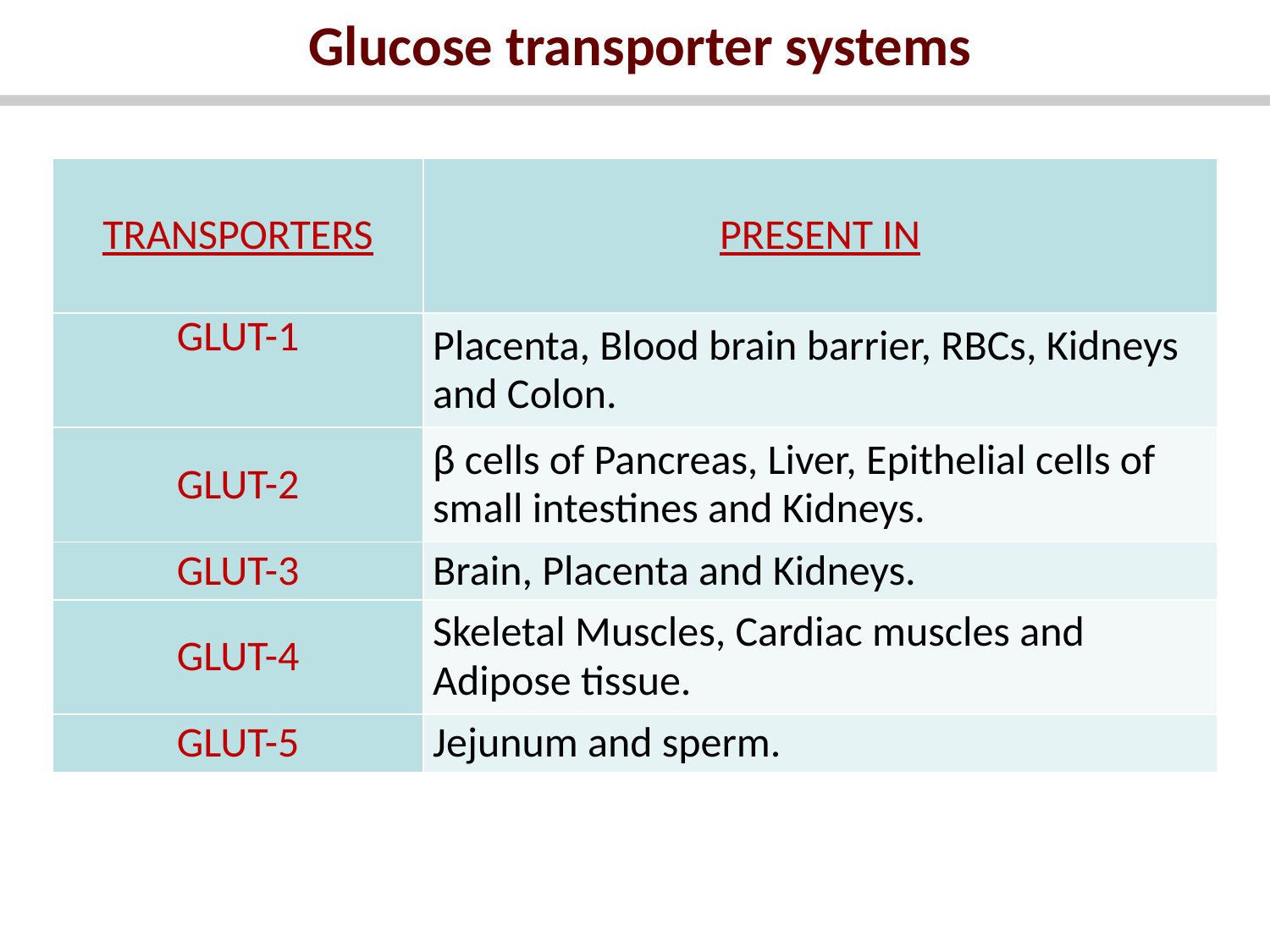

# Glucose transporter systems
| TRANSPORTERS | PRESENT IN |
| --- | --- |
| GLUT-1 | Placenta, Blood brain barrier, RBCs, Kidneys and Colon. |
| GLUT-2 | β cells of Pancreas, Liver, Epithelial cells of small intestines and Kidneys. |
| GLUT-3 | Brain, Placenta and Kidneys. |
| GLUT-4 | Skeletal Muscles, Cardiac muscles and Adipose tissue. |
| GLUT-5 | Jejunum and sperm. |